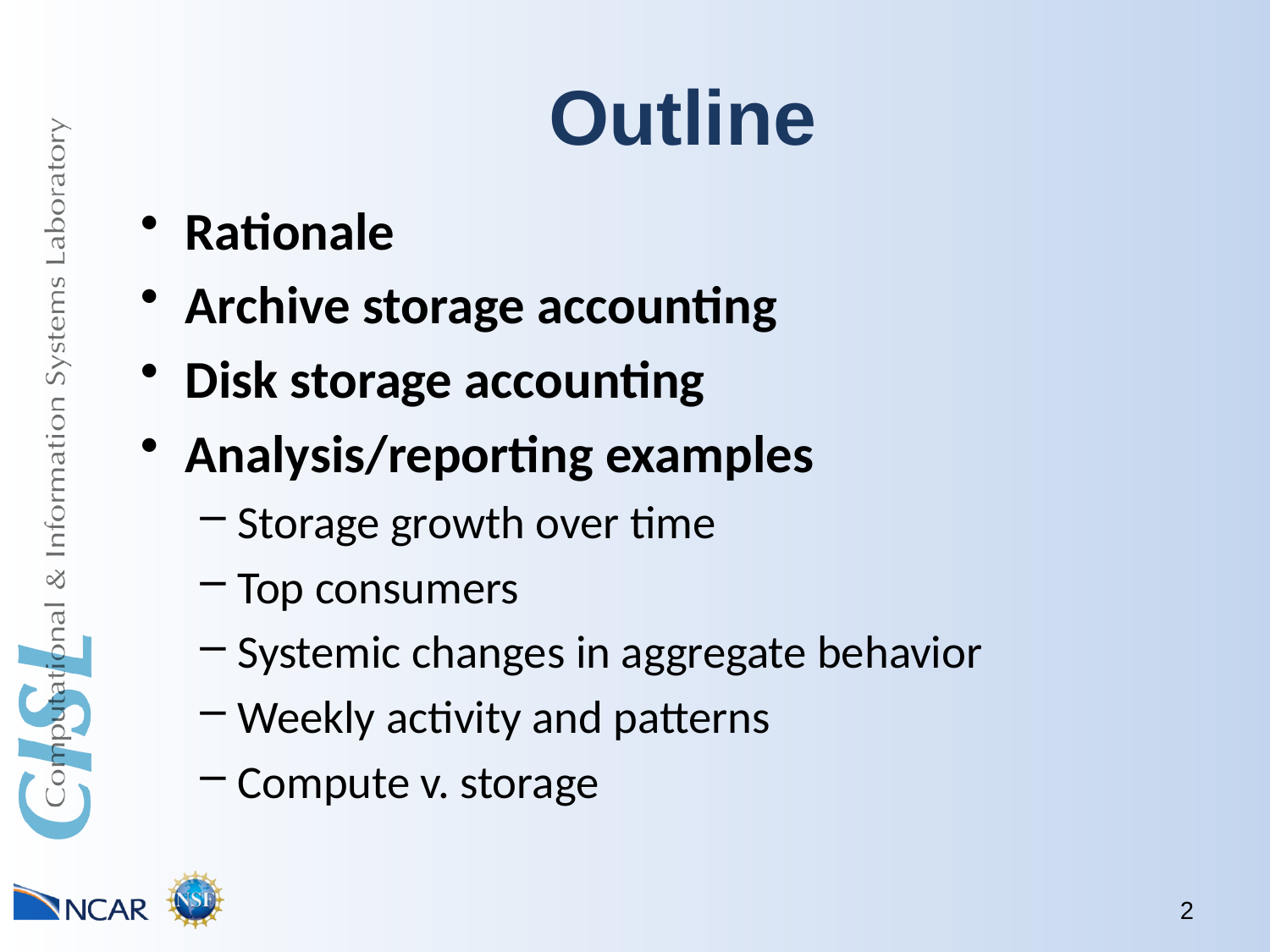

# Outline
Rationale
Archive storage accounting
Disk storage accounting
Analysis/reporting examples
Storage growth over time
Top consumers
Systemic changes in aggregate behavior
Weekly activity and patterns
Compute v. storage

2